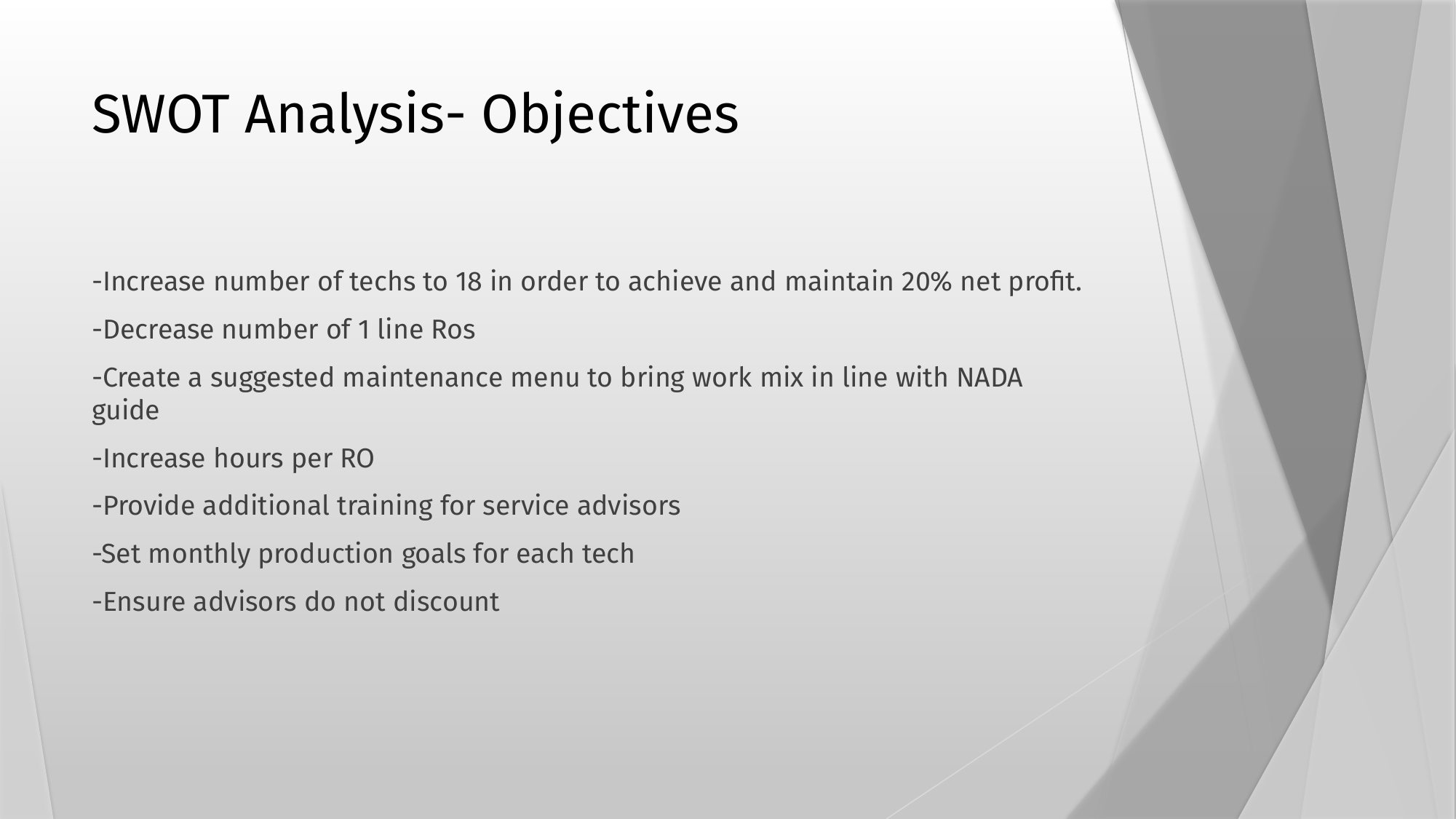

# SWOT Analysis- Objectives
-Increase number of techs to 18 in order to achieve and maintain 20% net profit.
-Decrease number of 1 line Ros
-Create a suggested maintenance menu to bring work mix in line with NADA guide
-Increase hours per RO
-Provide additional training for service advisors
-Set monthly production goals for each tech
-Ensure advisors do not discount